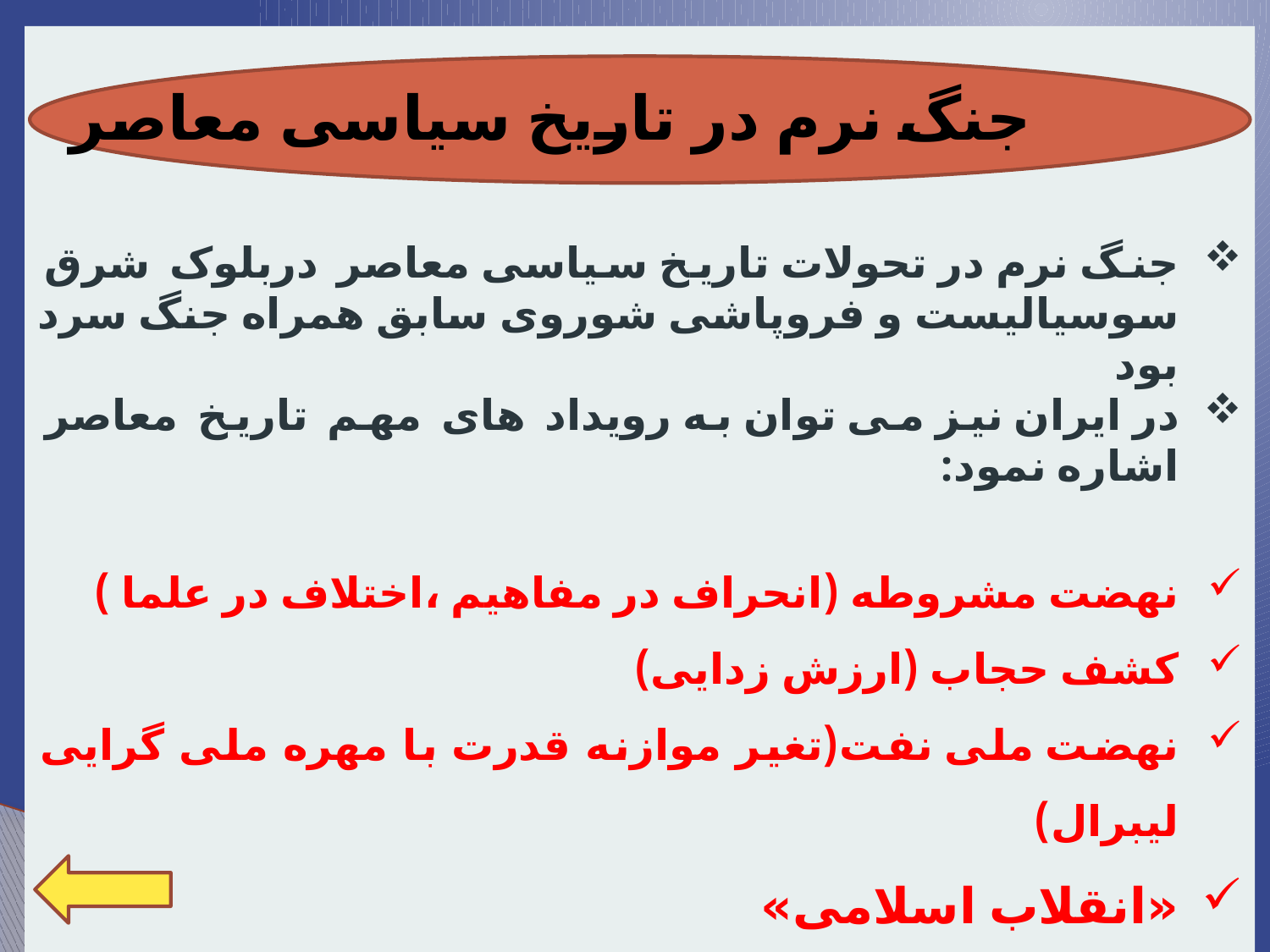

جنگ نرم در تحولات تاریخ سیاسی معاصر دربلوک شرق سوسیالیست و فروپاشی شوروی سابق همراه جنگ سرد بود
در ایران نیز می توان به رویداد های مهم تاریخ معاصر اشاره نمود:

نهضت مشروطه (انحراف در مفاهیم ،اختلاف در علما )
کشف حجاب (ارزش زدایی)
نهضت ملی نفت(تغیر موازنه قدرت با مهره ملی گرایی لیبرال)
«انقلاب اسلامی»
     انقلاب اسلامي چهارمین دوره جنگ نرم در ابعاد وسیع تر را تجربه و با ناتوي فرهنگي مواجه شد.

جنگ نرم در تاریخ سیاسی معاصر